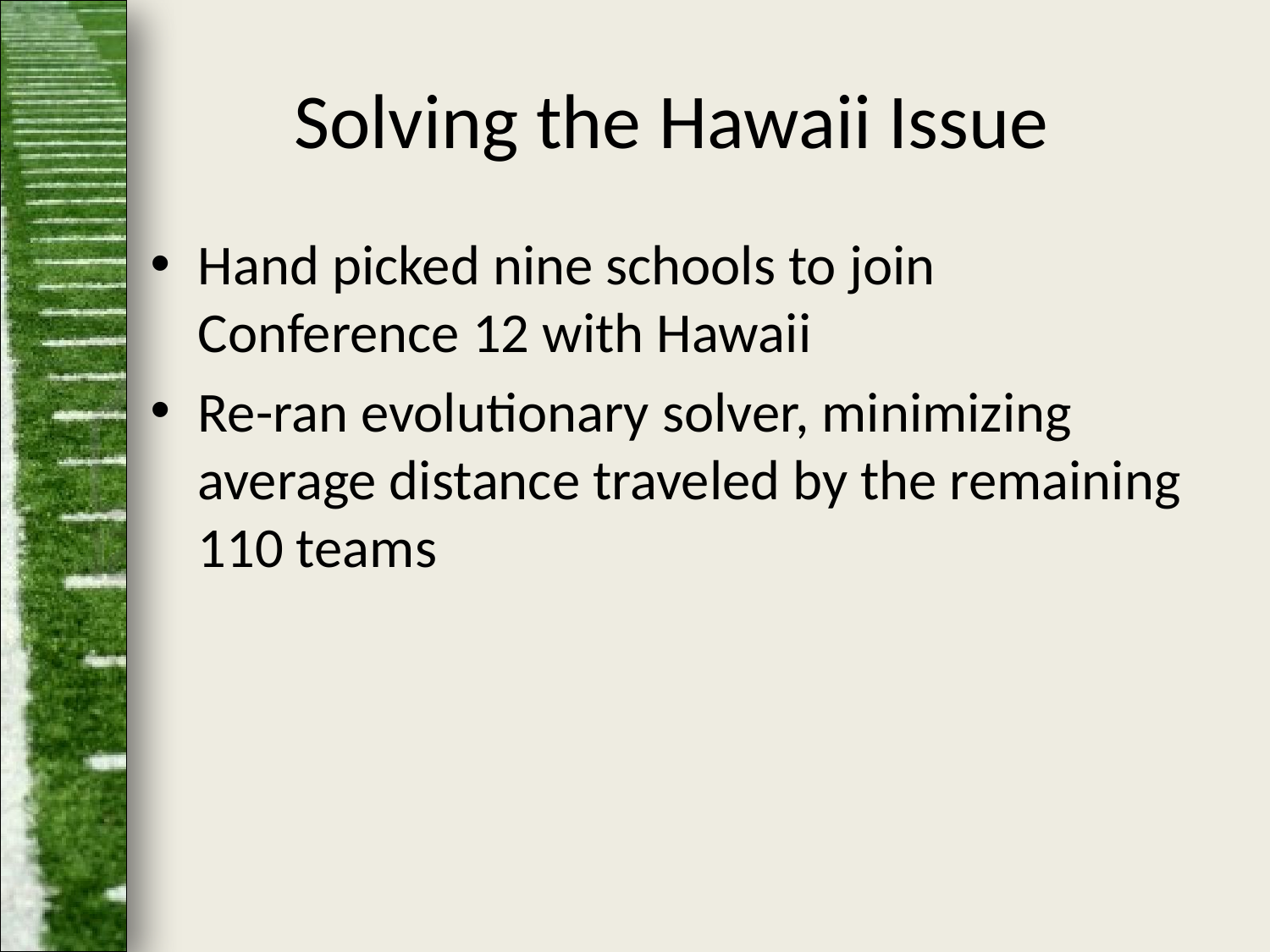

# Solving the Hawaii Issue
Hand picked nine schools to join Conference 12 with Hawaii
Re-ran evolutionary solver, minimizing average distance traveled by the remaining 110 teams